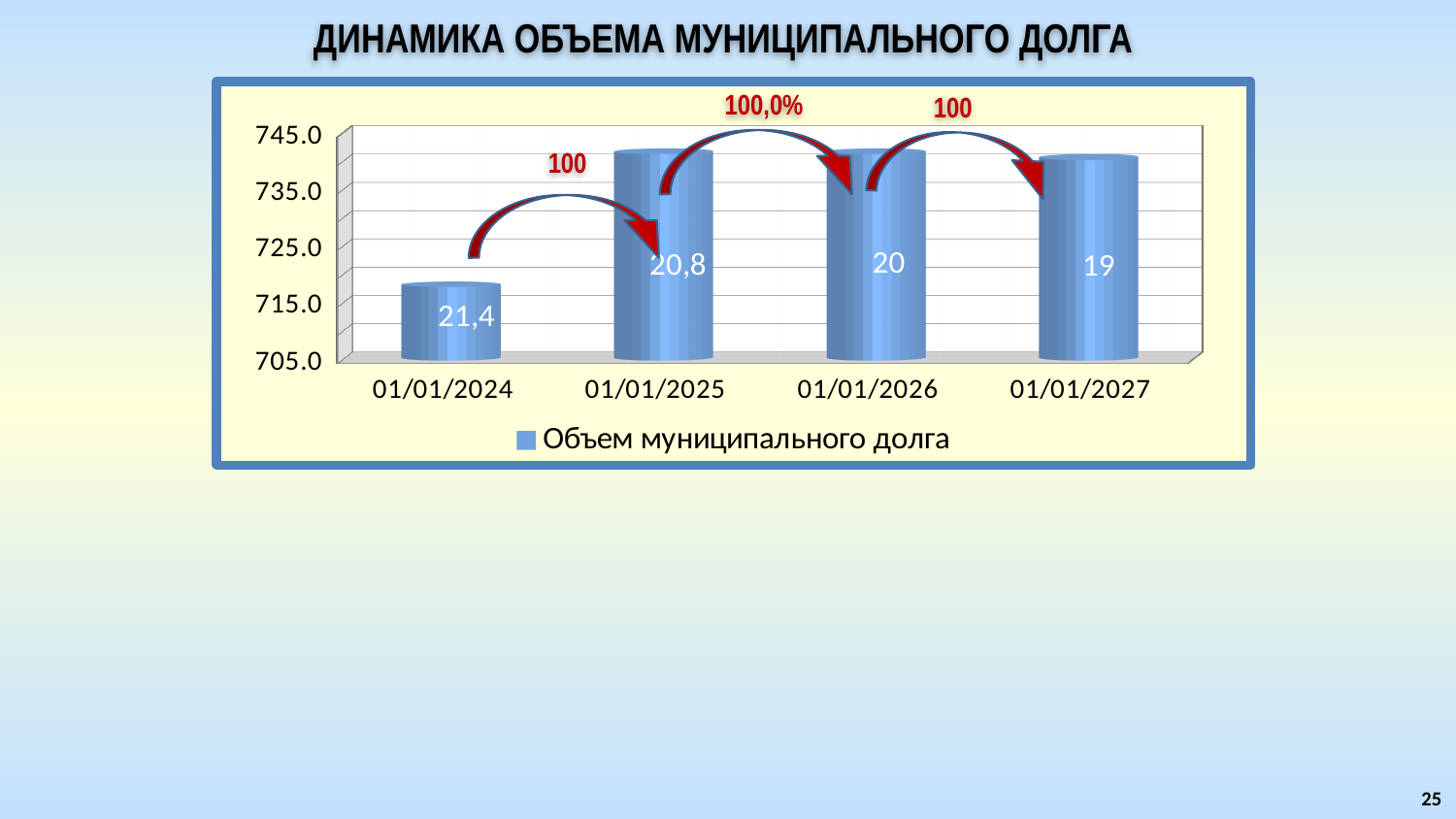

# Динамика объема муниципального долга

[unsupported chart]

100,0%
100

100
25